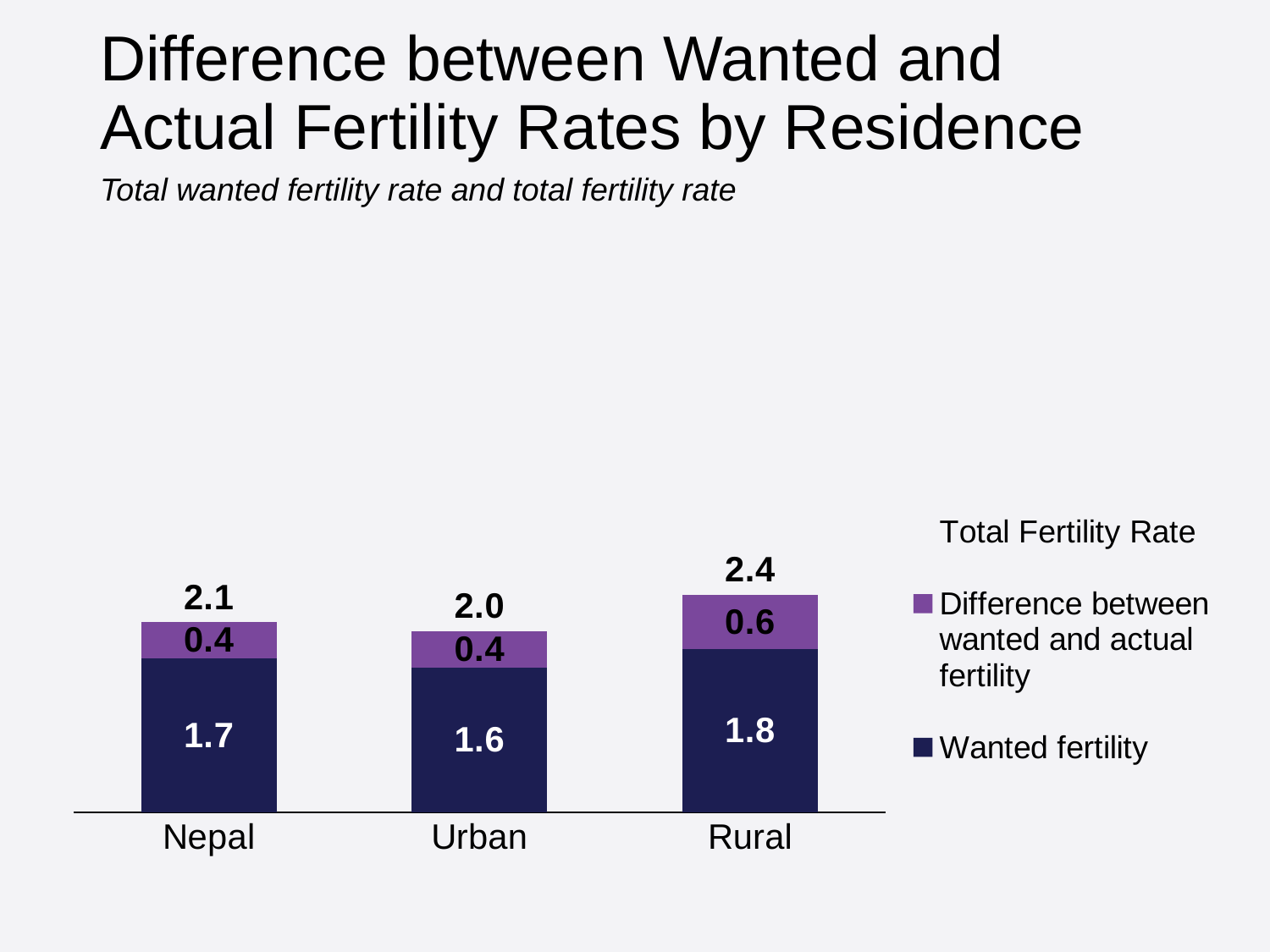

# Difference between Wanted and Actual Fertility Rates by Residence
Total wanted fertility rate and total fertility rate

### Chart

| Category | Wanted fertility | Difference between wanted and actual fertility | Total Fertility Rate |
|---|---|---|---|
| Nepal | 1.7 | 0.40000000000000013 | 2.1 |
| Urban | 1.6 | 0.3999999999999999 | 2.0 |
| Rural | 1.8 | 0.5999999999999999 | 2.4 |